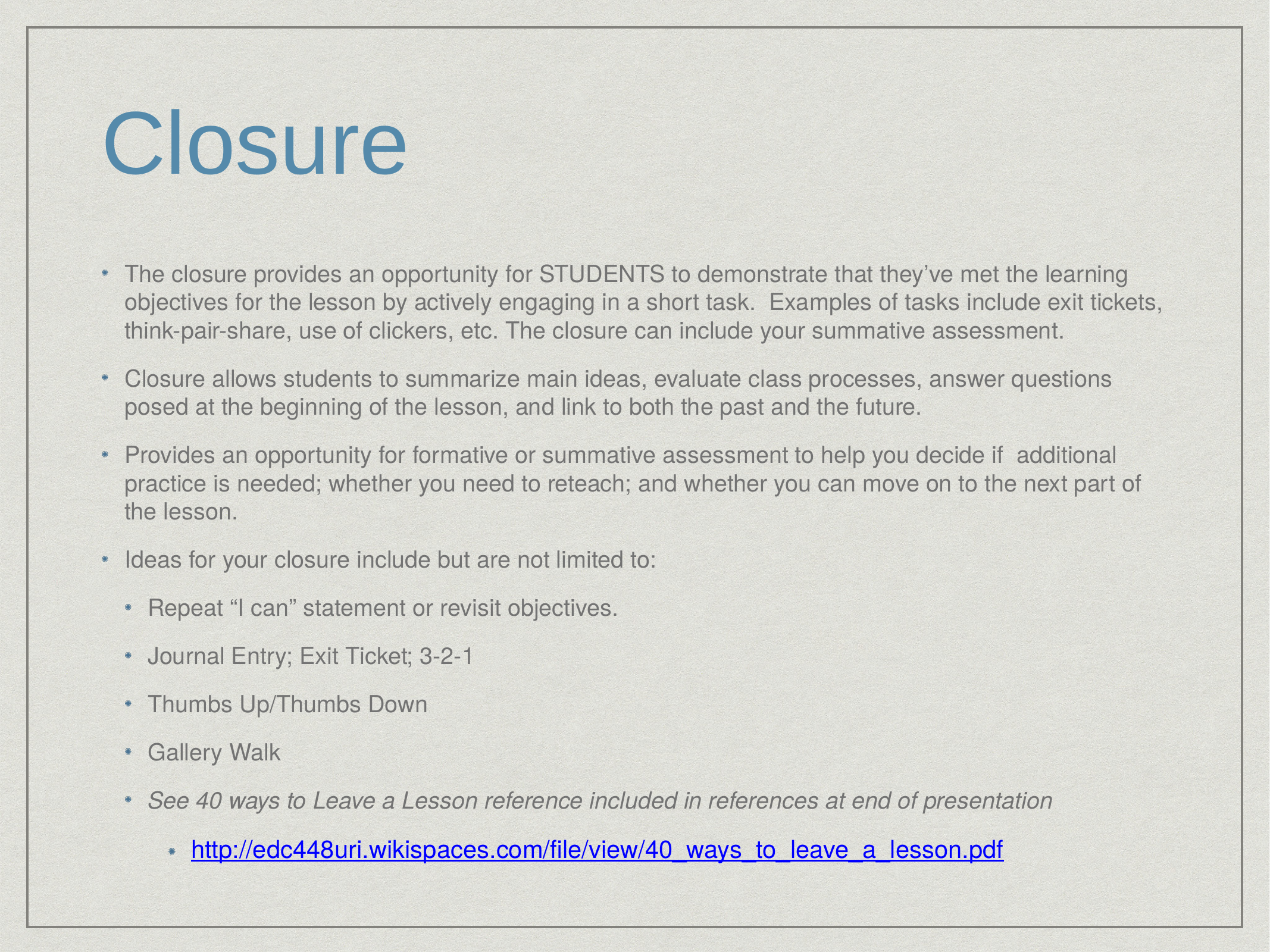

# Closure
The closure provides an opportunity for STUDENTS to demonstrate that they’ve met the learning objectives for the lesson by actively engaging in a short task.  Examples of tasks include exit tickets, think-pair-share, use of clickers, etc. The closure can include your summative assessment.
Closure allows students to summarize main ideas, evaluate class processes, answer questions posed at the beginning of the lesson, and link to both the past and the future.
Provides an opportunity for formative or summative assessment to help you decide if  additional practice is needed; whether you need to reteach; and whether you can move on to the next part of the lesson.
Ideas for your closure include but are not limited to:
Repeat “I can” statement or revisit objectives.
Journal Entry; Exit Ticket; 3-2-1
Thumbs Up/Thumbs Down
Gallery Walk
See 40 ways to Leave a Lesson reference included in references at end of presentation
http://edc448uri.wikispaces.com/file/view/40_ways_to_leave_a_lesson.pdf